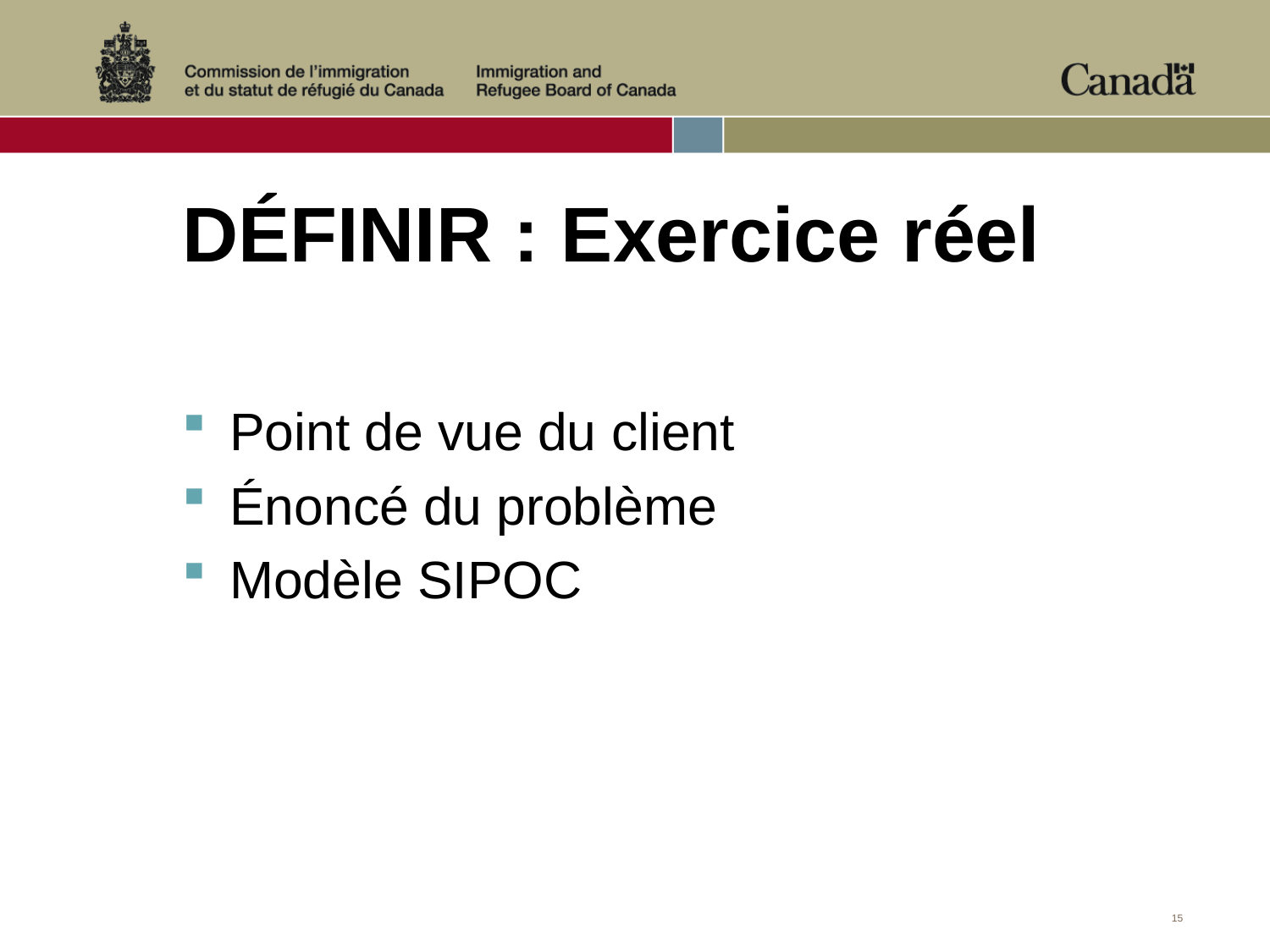

# DÉFINIR : Exercice réel
Point de vue du client
Énoncé du problème
Modèle SIPOC
15